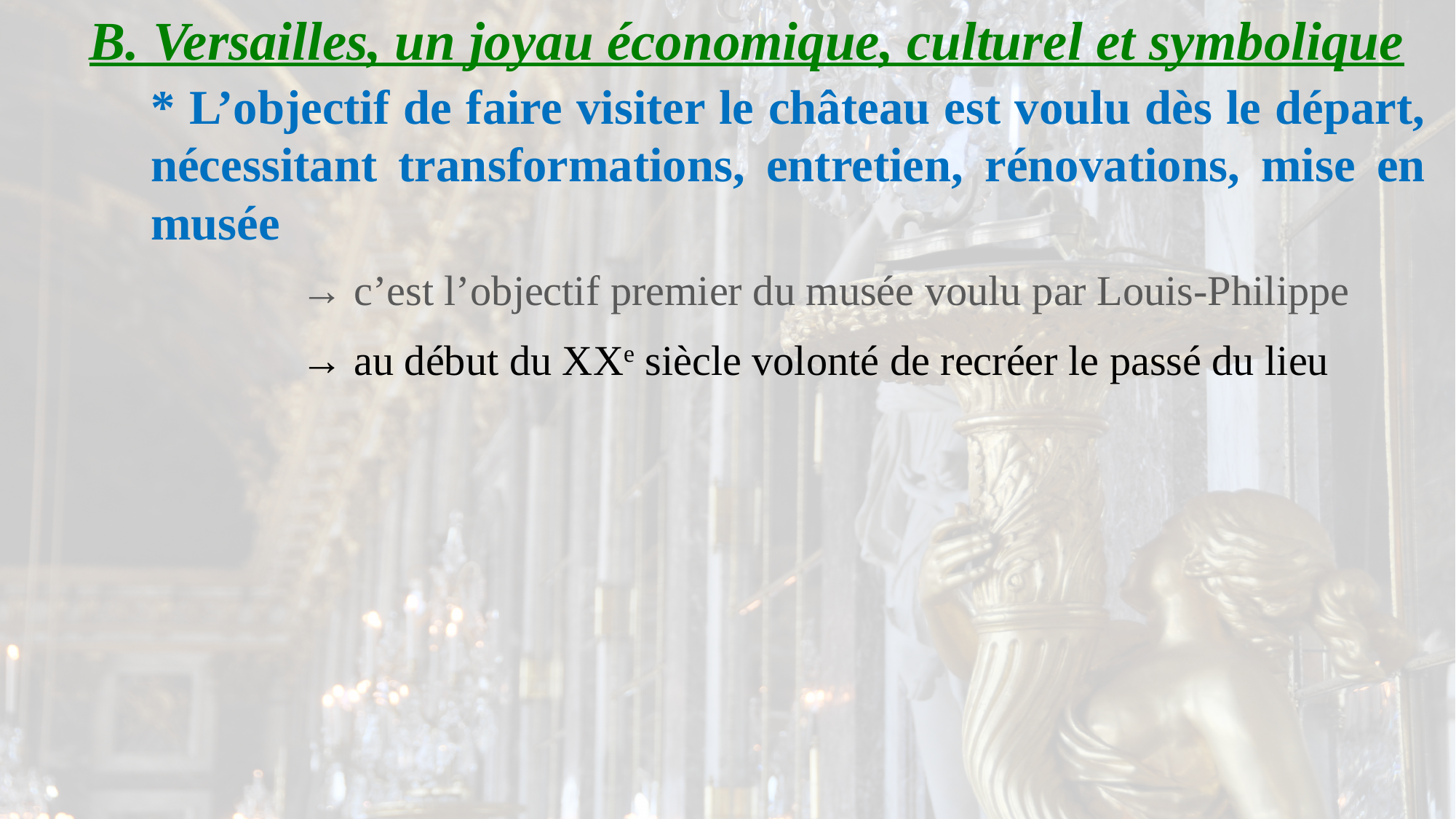

B. Versailles, un joyau économique, culturel et symbolique
* L’objectif de faire visiter le château est voulu dès le départ, nécessitant transformations, entretien, rénovations, mise en musée
→ c’est l’objectif premier du musée voulu par Louis-Philippe
→ au début du XXe siècle volonté de recréer le passé du lieu